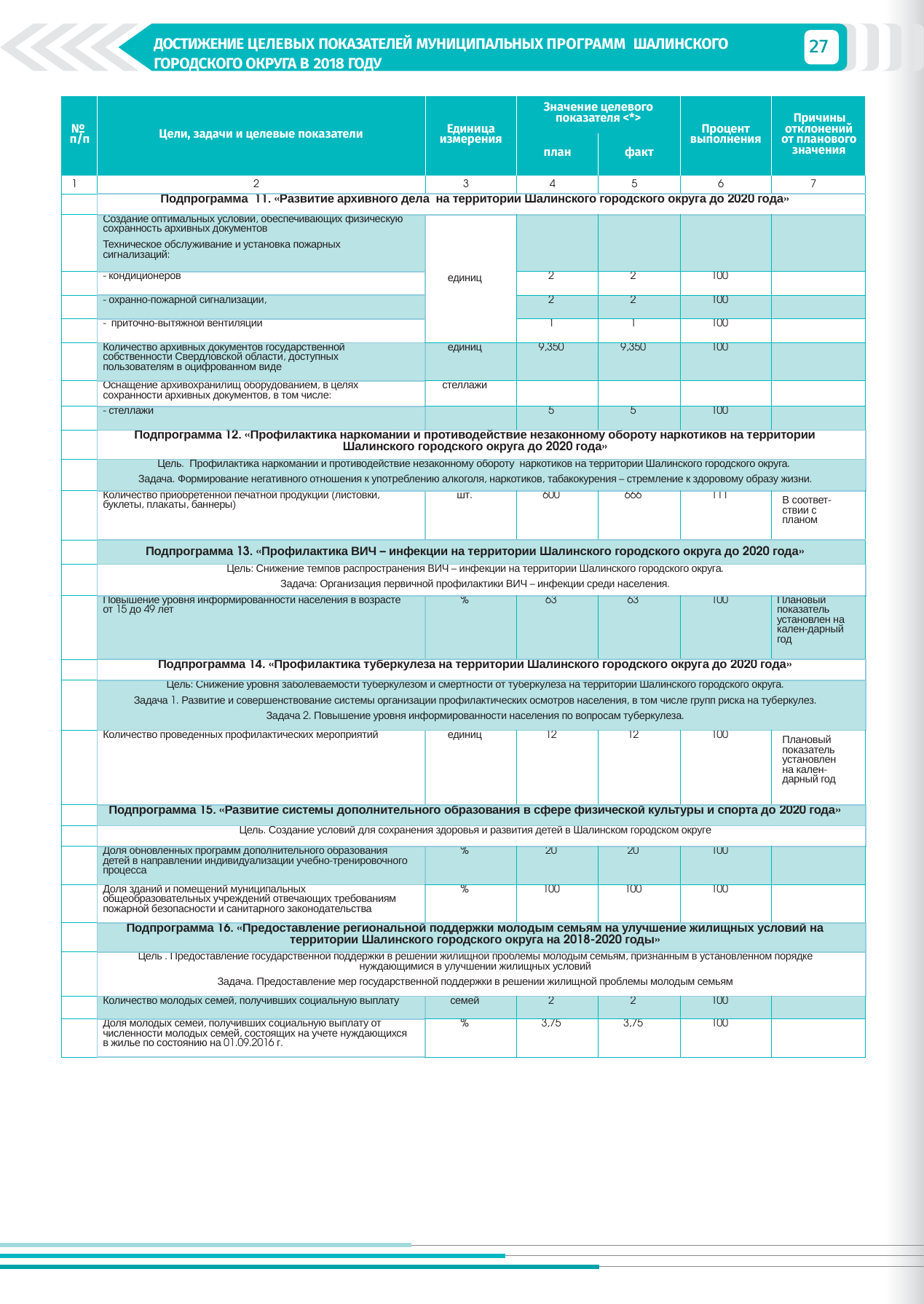

27

ДОСТИЖЕНИЕ ЦЕЛЕВЫХ ПОКАЗАТЕЛЕЙ МУНИЦИПАЛЬНЫХ ПРОГРАММ  ШАЛИНСКОГО ГОРОДСКОГО ОКРУГА В 2018 ГОДУ
ДОСТИЖЕНИЕ ЦЕЛЕВЫХ ПОКАЗАТЕЛЕЙ МУНИЦИПАЛЬНЫХ ПРОГРАММ  ШАЛИНСКОГО ГОРОДСКОГО ОКРУГА В 2018 ГОДУ
| № п/п | Цели, задачи и целевые показатели | Единица измерения | Значение целевого показателя <\*> |  | Процент выполнения | Причины отклонений от планового значения |
| --- | --- | --- | --- | --- | --- | --- |
|  |  |  | план | факт |  |  |
| 1 | 2 | 3 | 4 | 5 | 6 | 7 |
|  | Подпрограмма 11. «Развитие архивного дела на территории Шалинского городского округа до 2020 года» |  |  |  |  |  |
|  | Создание оптимальных условий, обеспечивающих физическую сохранность архивных документов Техническое обслуживание и установка пожарных сигнализаций: | единиц |  |  |  |  |
|  | - кондиционеров |  | 2 | 2 | 100 |  |
|  | - охранно-пожарной сигнализации, |  | 2 | 2 | 100 |  |
|  | - приточно-вытяжной вентиляции |  | 1 | 1 | 100 |  |
|  | Количество архивных документов государственной собственности Свердловской области, доступных пользователям в оцифрованном виде | единиц | 9,350 | 9,350 | 100 |  |
|  | Оснащение архивохранилищ оборудованием, в целях сохранности архивных документов, в том числе: | стеллажи |  |  |  |  |
|  | - стеллажи |  | 5 | 5 | 100 |  |
|  | Подпрограмма 12. «Профилактика наркомании и противодействие незаконному обороту наркотиков на территории Шалинского городского округа до 2020 года» |  |  |  |  |  |
|  | Цель. Профилактика наркомании и противодействие незаконному обороту наркотиков на территории Шалинского городского округа. Задача. Формирование негативного отношения к употреблению алкоголя, наркотиков, табакокурения – стремление к здоровому образу жизни. |  |  |  |  |  |
|  | Количество приобретенной печатной продукции (листовки, буклеты, плакаты, баннеры) | шт. | 600 | 666 | 111 | В соответ-ствии с планом |
|  | Подпрограмма 13. «Профилактика ВИЧ – инфекции на территории Шалинского городского округа до 2020 года» |  |  |  |  |  |
|  | Цель: Снижение темпов распространения ВИЧ – инфекции на территории Шалинского городского округа. Задача: Организация первичной профилактики ВИЧ – инфекции среди населения. |  |  |  |  |  |
|  | Повышение уровня информированности населения в возрасте от 15 до 49 лет | % | 63 | 63 | 100 | Плановый показатель установлен на кален-дарный год |
|  | Подпрограмма 14. «Профилактика туберкулеза на территории Шалинского городского округа до 2020 года» |  |  |  |  |  |
|  | Цель: Снижение уровня заболеваемости туберкулезом и смертности от туберкулеза на территории Шалинского городского округа. Задача 1. Развитие и совершенствование системы организации профилактических осмотров населения, в том числе групп риска на туберкулез. Задача 2. Повышение уровня информированности населения по вопросам туберкулеза. |  |  |  |  |  |
|  | Количество проведенных профилактических мероприятий | единиц | 12 | 12 | 100 | Плановый показатель установлен на кален-дарный год |
|  | Подпрограмма 15. «Развитие системы дополнительного образования в сфере физической культуры и спорта до 2020 года» |  |  |  |  |  |
|  | Цель. Создание условий для сохранения здоровья и развития детей в Шалинском городском округе |  |  |  |  |  |
|  | Доля обновленных программ дополнительного образования детей в направлении индивидуализации учебно-тренировочного процесса | % | 20 | 20 | 100 |  |
|  | Доля зданий и помещений муниципальных общеобразовательных учреждений отвечающих требованиям пожарной безопасности и санитарного законодательства | % | 100 | 100 | 100 |  |
|  | Подпрограмма 16. «Предоставление региональной поддержки молодым семьям на улучшение жилищных условий на территории Шалинского городского округа на 2018-2020 годы» |  |  |  |  |  |
|  | Цель . Предоставление государственной поддержки в решении жилищной проблемы молодым семьям, признанным в установленном порядке нуждающимися в улучшении жилищных условий Задача. Предоставление мер государственной поддержки в решении жилищной проблемы молодым семьям |  |  |  |  |  |
|  | Количество молодых семей, получивших социальную выплату | семей | 2 | 2 | 100 |  |
|  | Доля молодых семей, получивших социальную выплату от численности молодых семей, состоящих на учете нуждающихся в жилье по состоянию на 01.09.2016 г. | % | 3,75 | 3,75 | 100 |  |